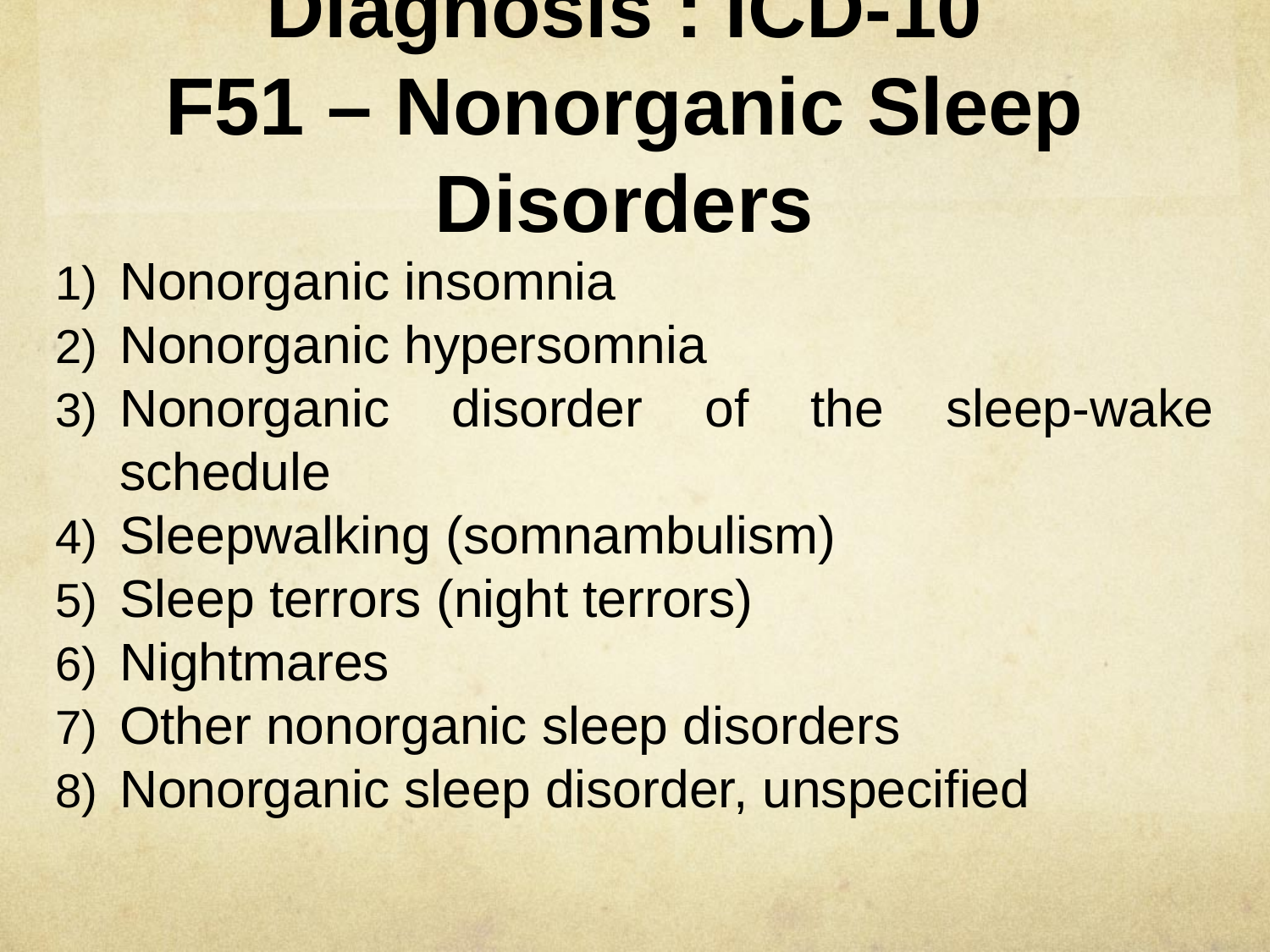

# Diagnosis : ICD-10 F51 – Nonorganic Sleep Disorders
Nonorganic insomnia
Nonorganic hypersomnia
Nonorganic disorder of the sleep-wake schedule
Sleepwalking (somnambulism)
Sleep terrors (night terrors)
Nightmares
Other nonorganic sleep disorders
Nonorganic sleep disorder, unspecified